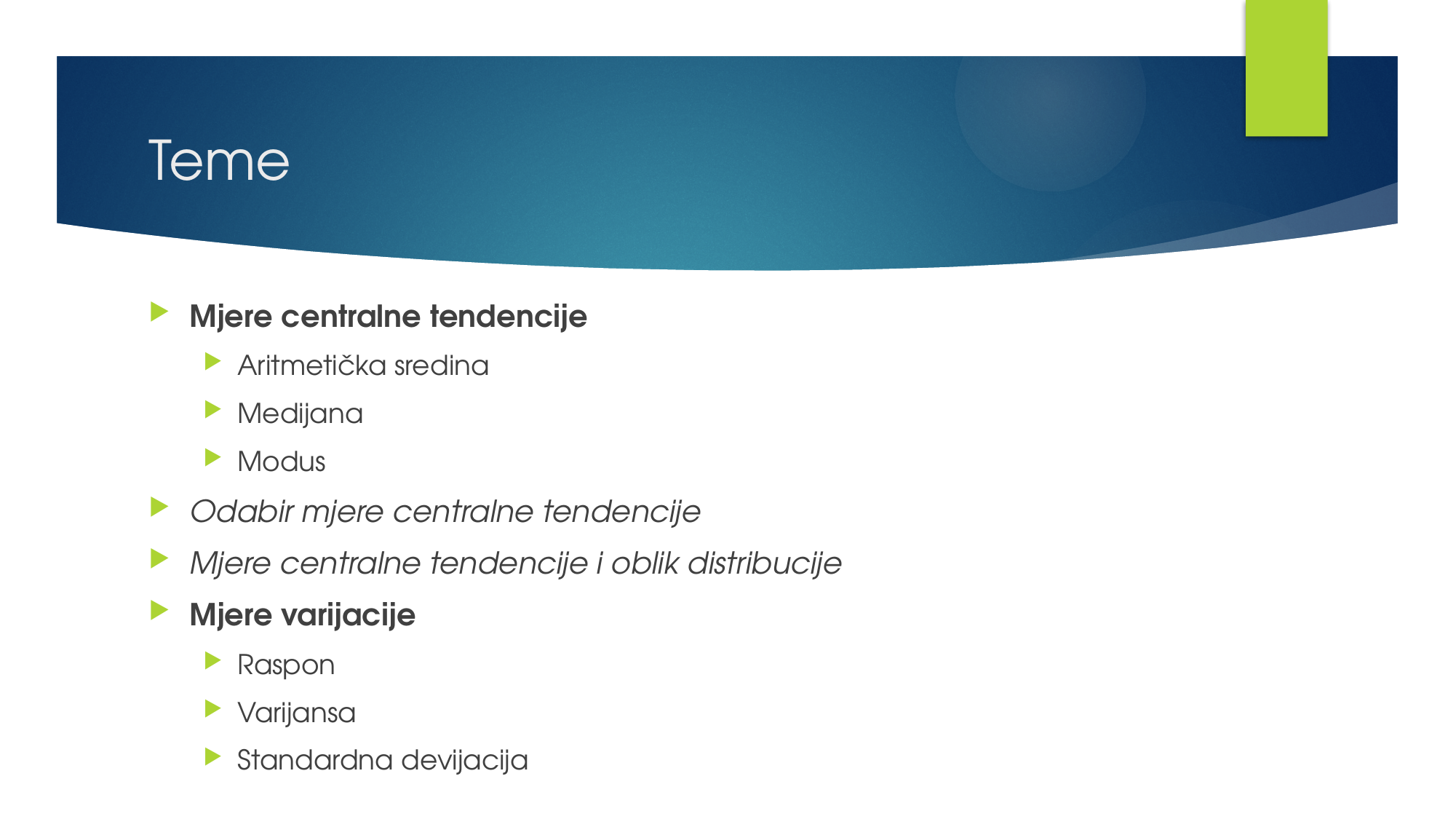

# Teme
Mjere centralne tendencije
Aritmetička sredina
Medijana
Modus
Odabir mjere centralne tendencije
Mjere centralne tendencije i oblik distribucije
Mjere varijacije
Raspon
Varijansa
Standardna devijacija